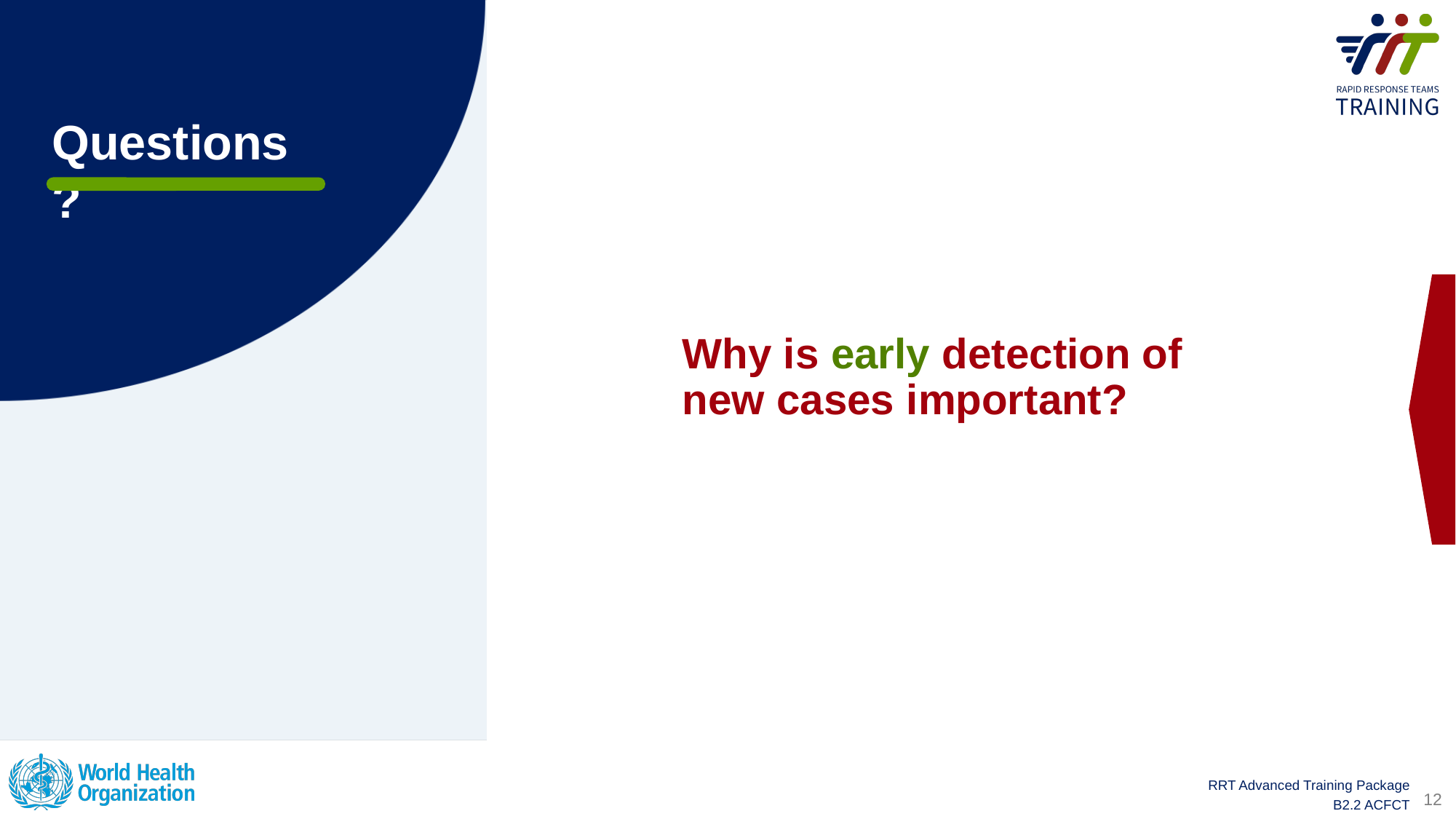

Why is early detection of new cases important?